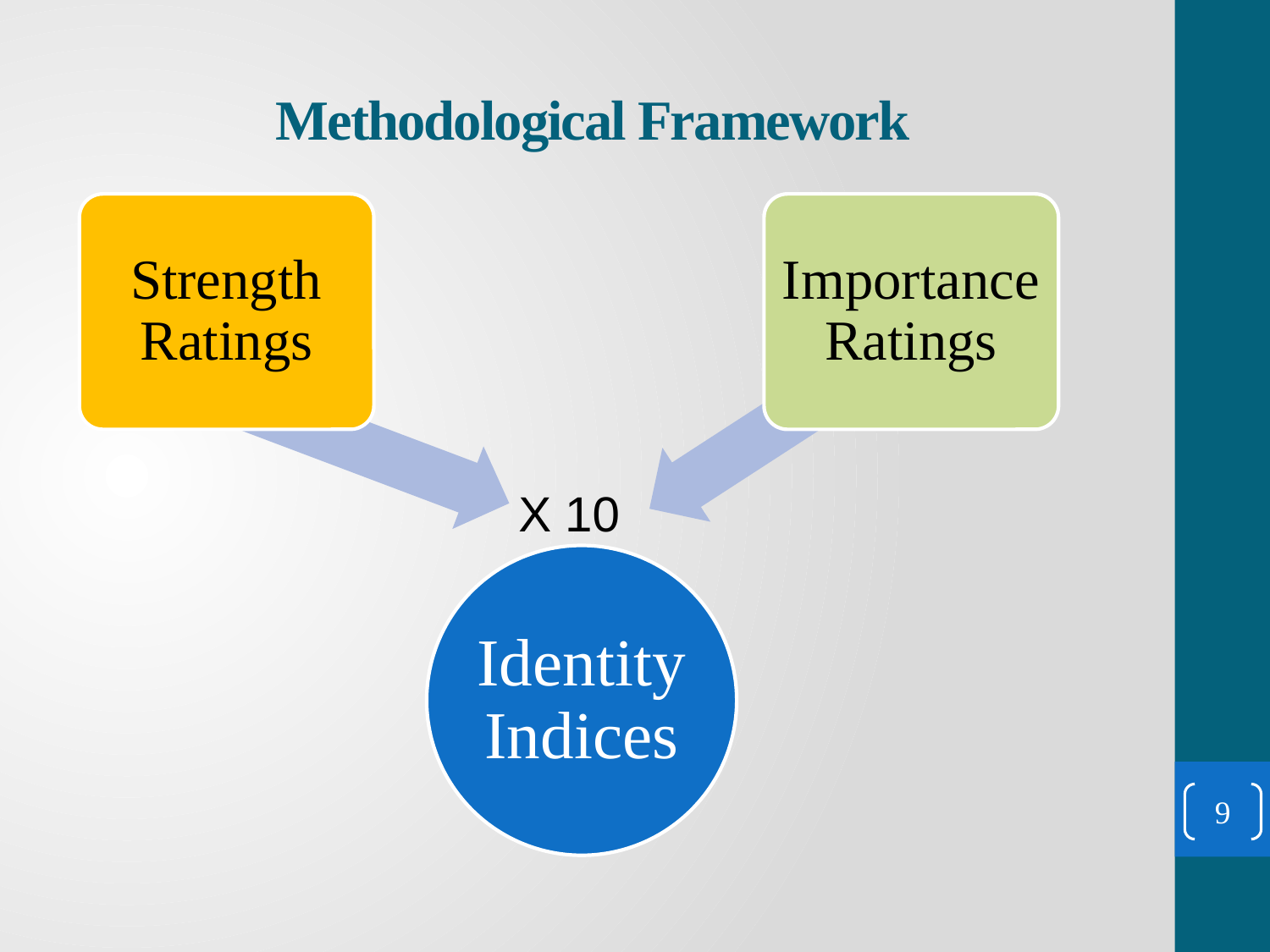

# Methodological Framework
Identity Indices
Strength Ratings
Importance Ratings
X 10
9